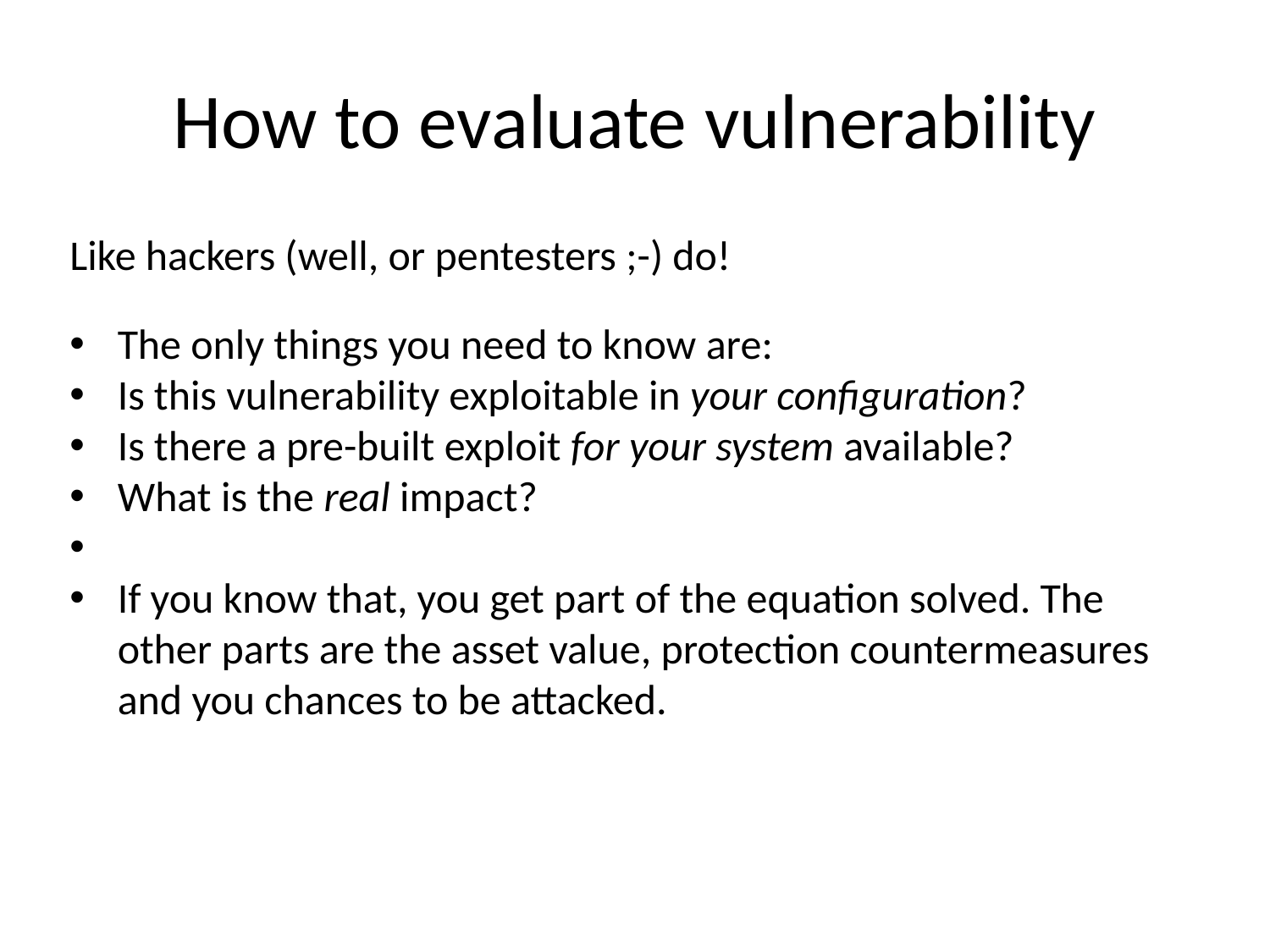

How to evaluate vulnerability
Like hackers (well, or pentesters ;-) do!

The only things you need to know are:
Is this vulnerability exploitable in your configuration?
Is there a pre-built exploit for your system available?
What is the real impact?

If you know that, you get part of the equation solved. The other parts are the asset value, protection countermeasures and you chances to be attacked.